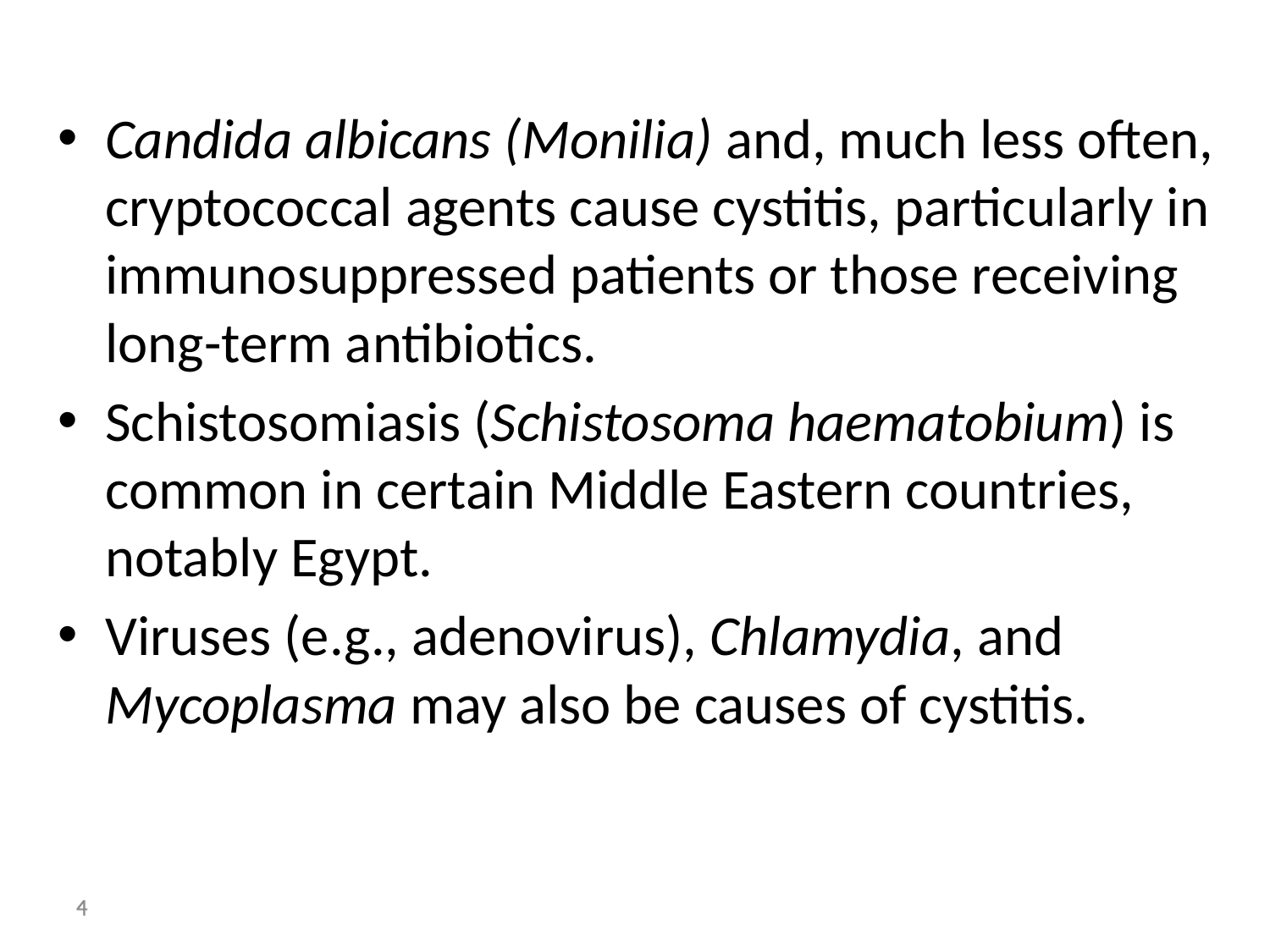

Candida albicans (Monilia) and, much less often, cryptococcal agents cause cystitis, particularly in immunosuppressed patients or those receiving long-term antibiotics.
Schistosomiasis (Schistosoma haematobium) is common in certain Middle Eastern countries, notably Egypt.
Viruses (e.g., adenovirus), Chlamydia, and Mycoplasma may also be causes of cystitis.

4